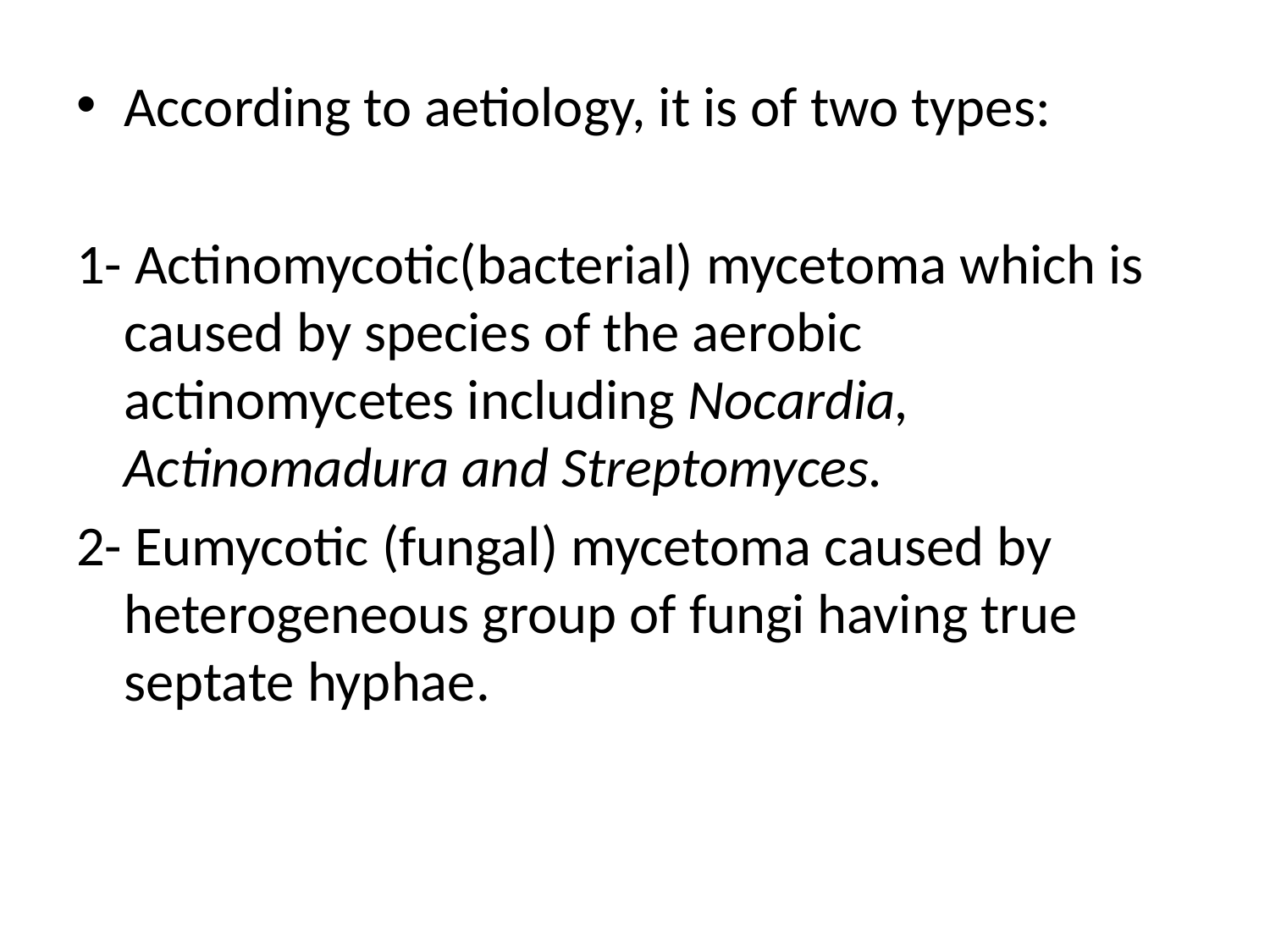

According to aetiology, it is of two types:

1- Actinomycotic(bacterial) mycetoma which is caused by species of the aerobic actinomycetes including Nocardia, Actinomadura and Streptomyces.
2- Eumycotic (fungal) mycetoma caused by heterogeneous group of fungi having true septate hyphae.